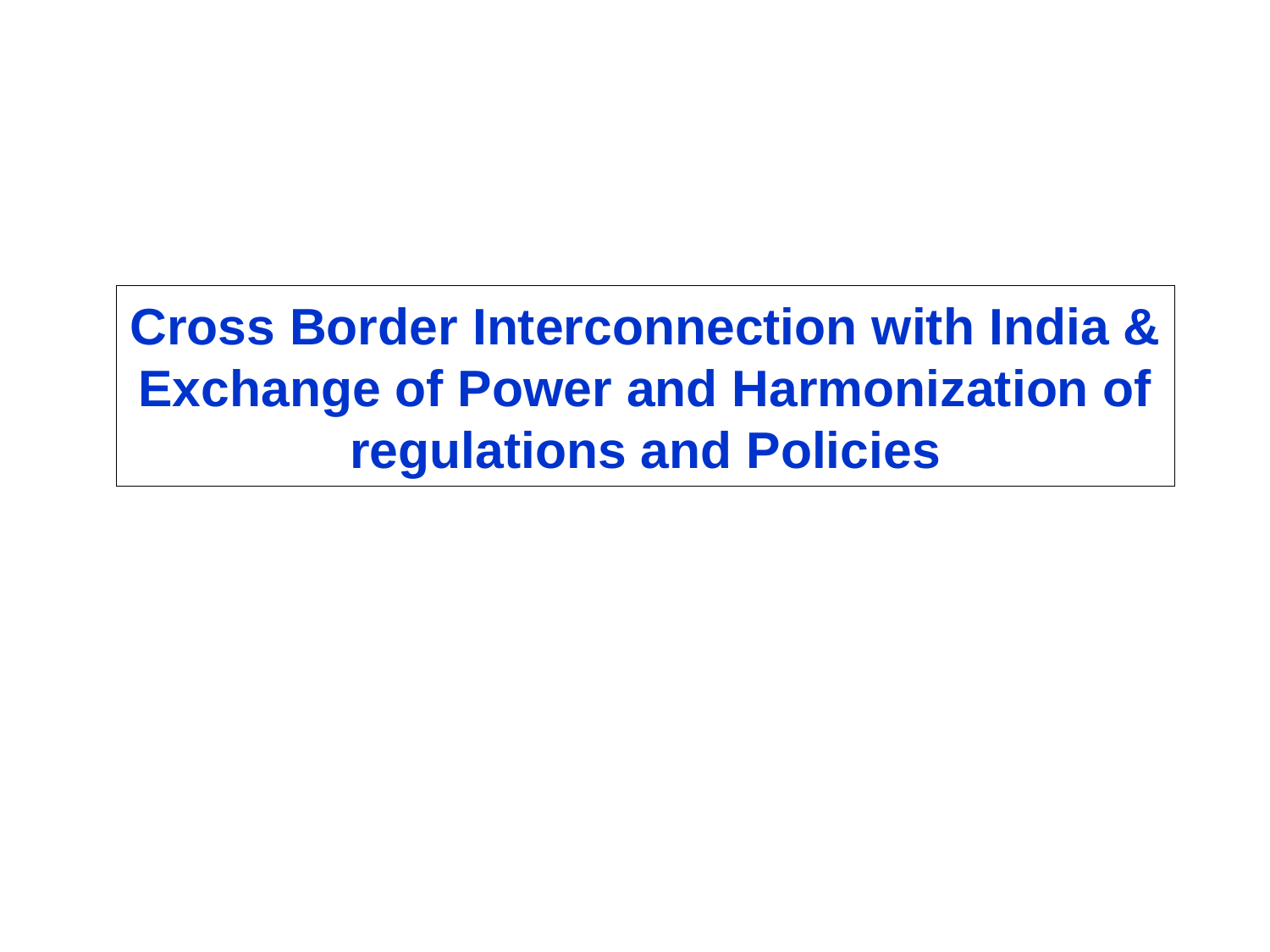

Cross Border Interconnection with India & Exchange of Power and Harmonization of regulations and Policies